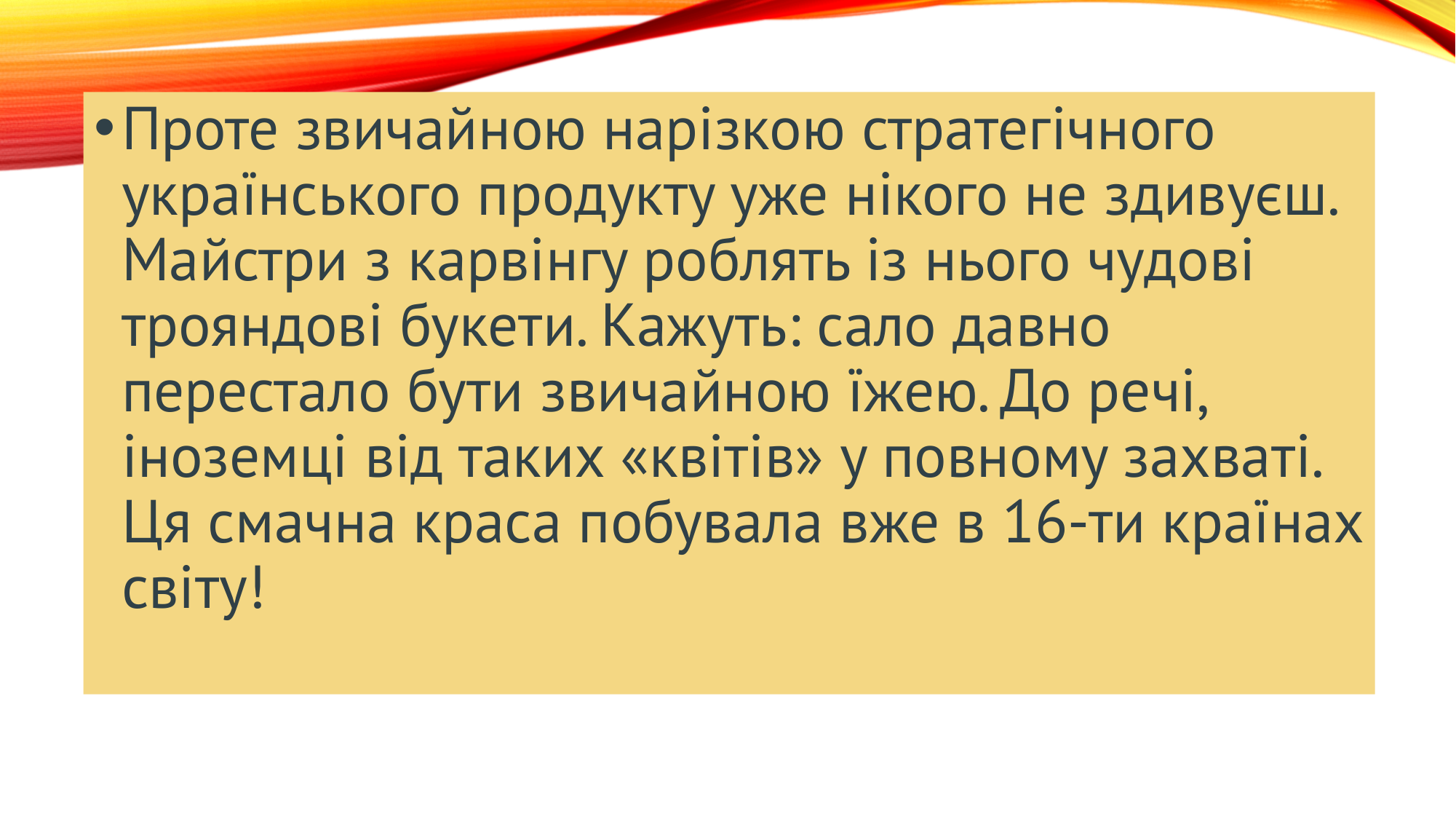

Проте звичайною нарізкою стратегічного українського продукту уже нікого не здивуєш. Майстри з карвінгу роблять із нього чудові трояндові букети. Кажуть: сало давно перестало бути звичайною їжею. До речі, іноземці від таких «квітів» у повному захваті. Ця смачна краса побувала вже в 16-ти країнах світу!